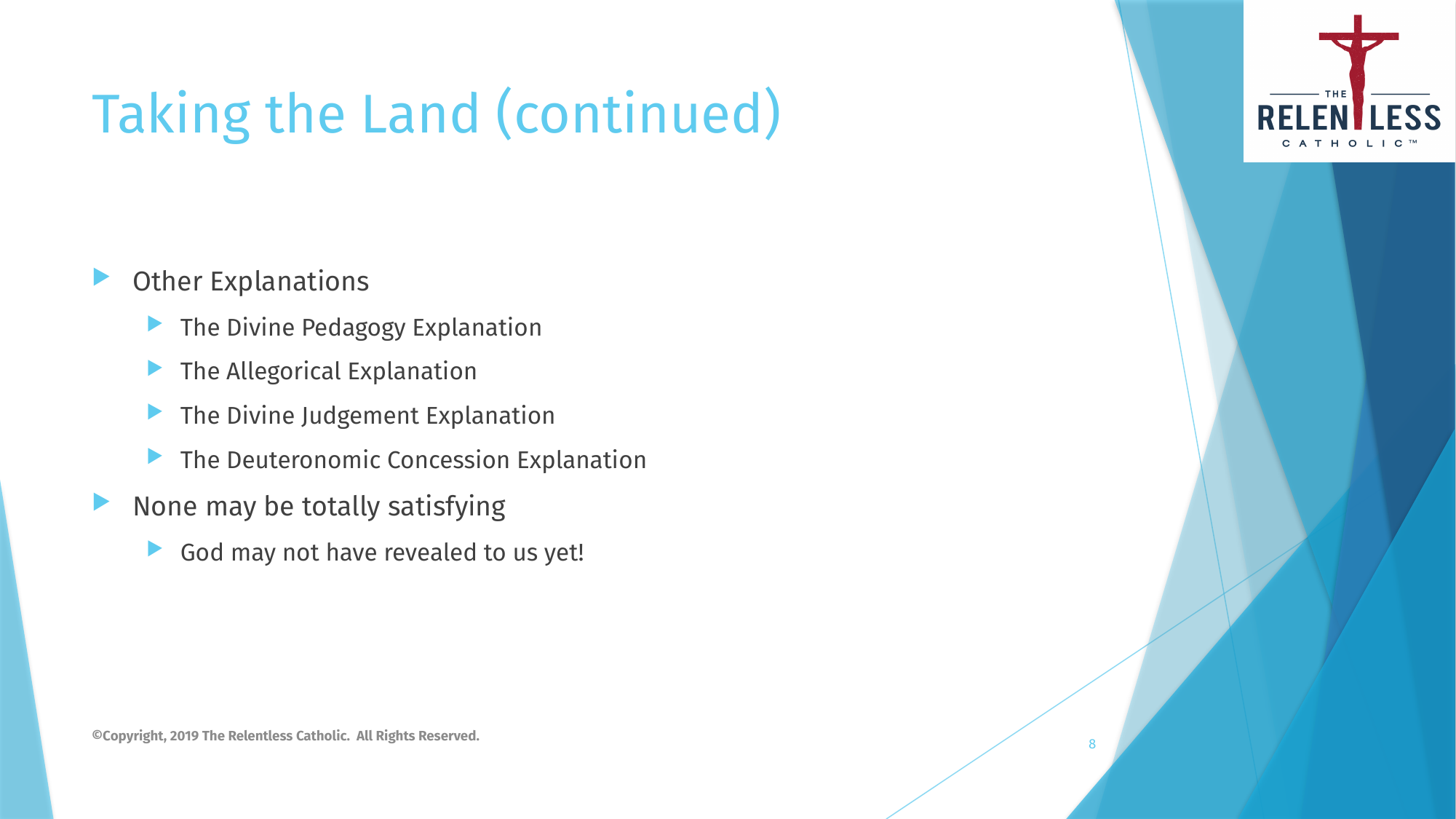

# Taking the Land (continued)
Other Explanations
The Divine Pedagogy Explanation
The Allegorical Explanation
The Divine Judgement Explanation
The Deuteronomic Concession Explanation
None may be totally satisfying
God may not have revealed to us yet!
©Copyright, 2019 The Relentless Catholic.  All Rights Reserved.

8